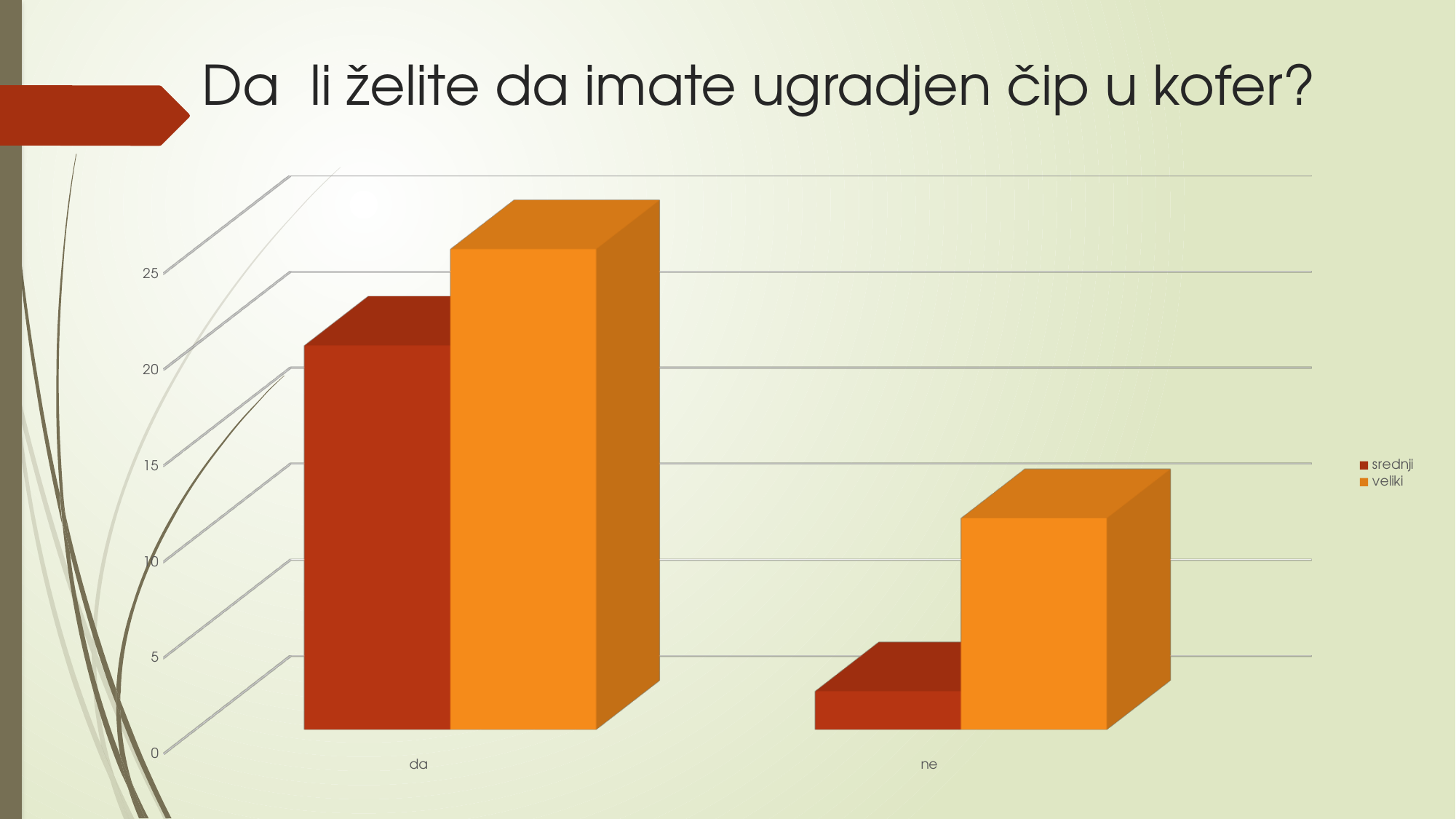

# Da  li želite da imate ugradjen čip u kofer?

[unsupported chart]